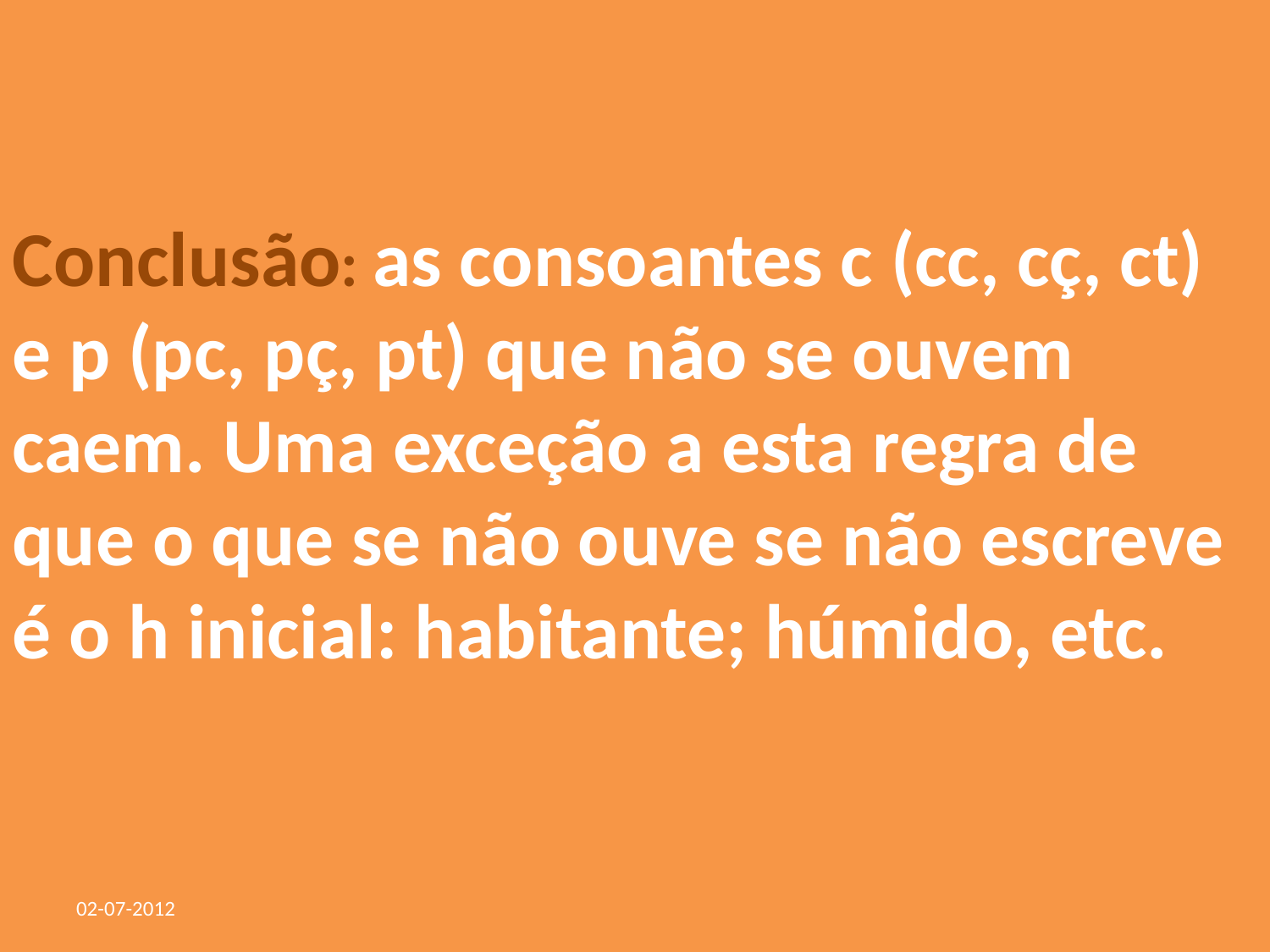

Conclusão: as consoantes c (cc, cç, ct) e p (pc, pç, pt) que não se ouvem caem. Uma exceção a esta regra de que o que se não ouve se não escreve é o h inicial: habitante; húmido, etc.

02-07-2012
E.B.de Canidelo   " Aprender para ensinar"                              Ana Paula Coutinho e Julieta Sá Januário
13